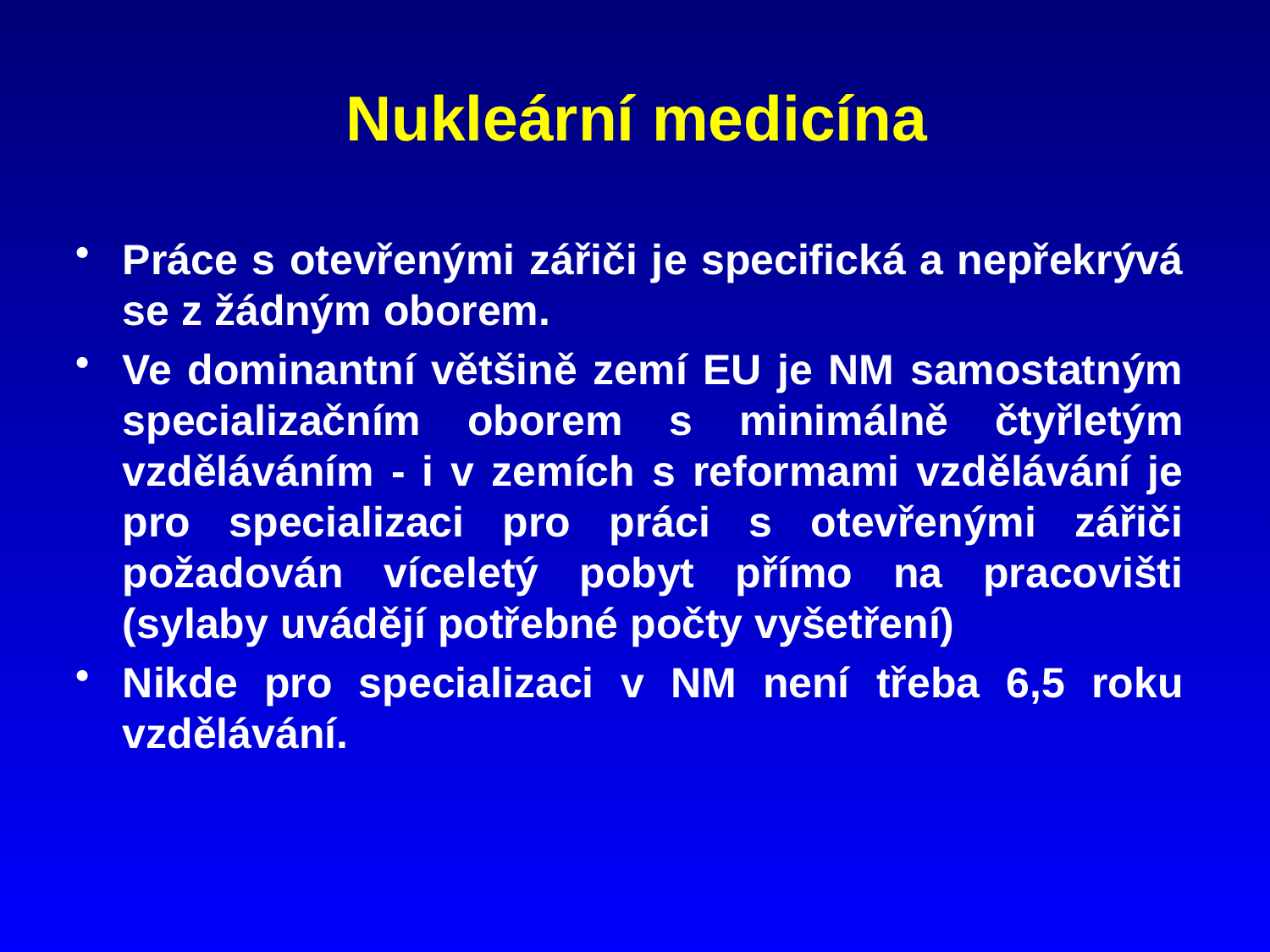

# Nukleární medicína
Práce s otevřenými zářiči je specifická a nepřekrývá se z žádným oborem.
Ve dominantní většině zemí EU je NM samostatným specializačním oborem s minimálně čtyřletým vzděláváním - i v zemích s reformami vzdělávání je pro specializaci pro práci s otevřenými zářiči požadován víceletý pobyt přímo na pracovišti (sylaby uvádějí potřebné počty vyšetření)
Nikde pro specializaci v NM není třeba 6,5 roku vzdělávání.